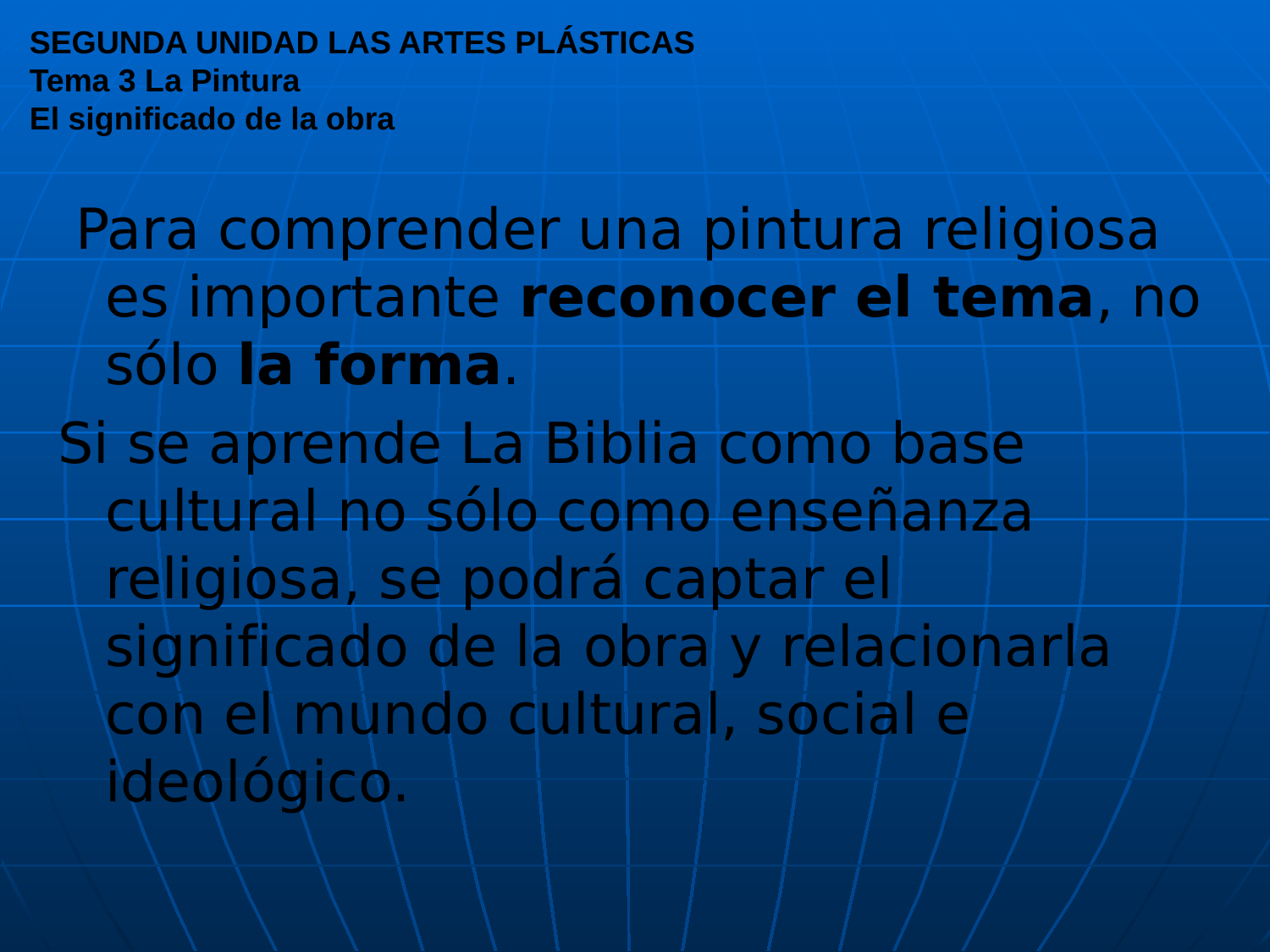

# SEGUNDA UNIDAD LAS ARTES PLÁSTICAS Tema 3 La Pintura El significado de la obra
 Para comprender una pintura religiosa es importante reconocer el tema, no sólo la forma.
Si se aprende La Biblia como base cultural no sólo como enseñanza religiosa, se podrá captar el significado de la obra y relacionarla con el mundo cultural, social e ideológico.